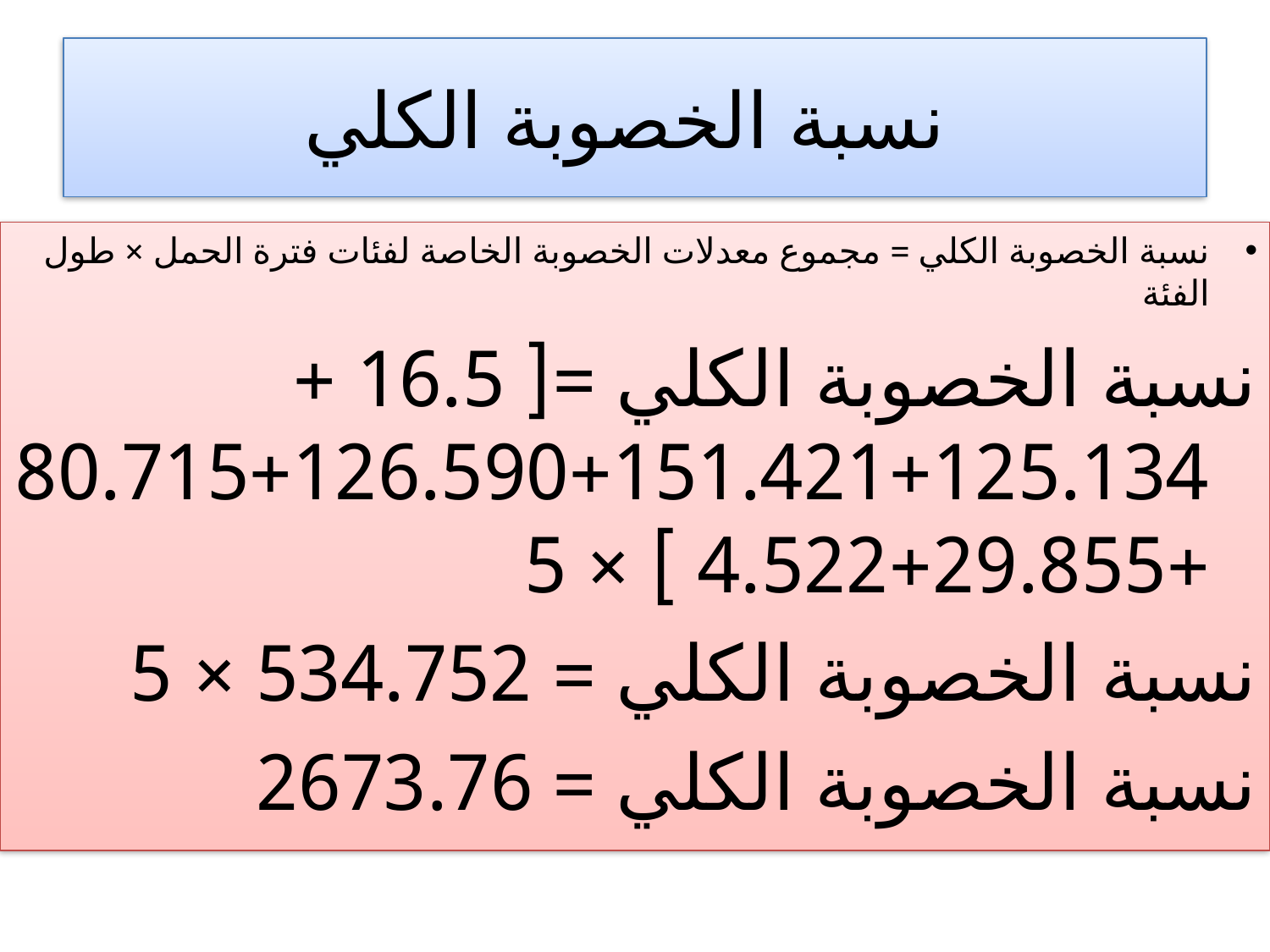

# نسبة الخصوبة الكلي
نسبة الخصوبة الكلي = مجموع معدلات الخصوبة الخاصة لفئات فترة الحمل × طول الفئة
نسبة الخصوبة الكلي =[ 16.5 + 125.134+151.421+126.590+80.715+29.855+4.522 ] × 5
نسبة الخصوبة الكلي = 534.752 × 5
نسبة الخصوبة الكلي = 2673.76